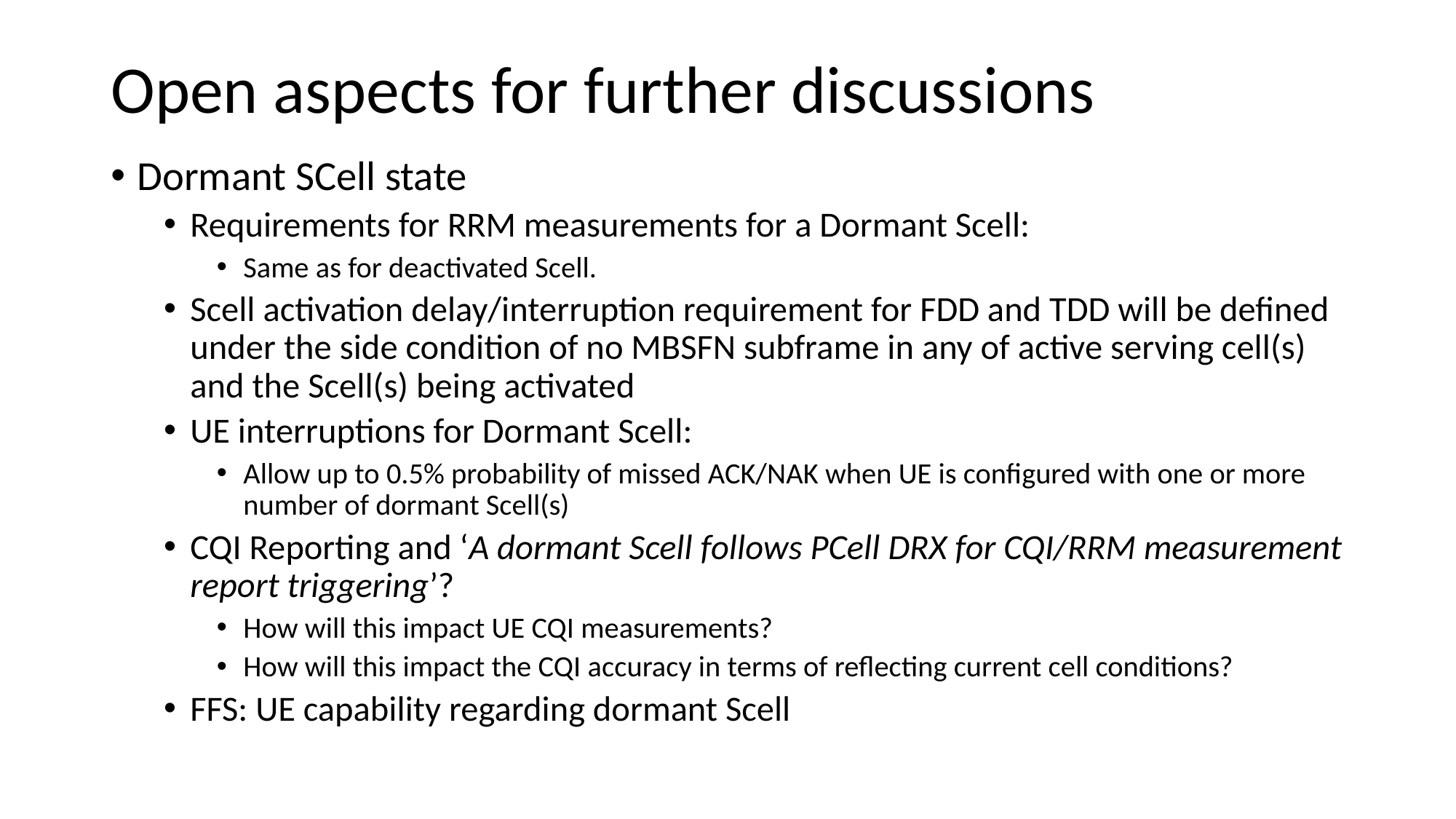

# Open aspects for further discussions
Dormant SCell state
Requirements for RRM measurements for a Dormant Scell:
Same as for deactivated Scell.
Scell activation delay/interruption requirement for FDD and TDD will be defined under the side condition of no MBSFN subframe in any of active serving cell(s) and the Scell(s) being activated
UE interruptions for Dormant Scell:
Allow up to 0.5% probability of missed ACK/NAK when UE is configured with one or more number of dormant Scell(s)
CQI Reporting and ‘A dormant Scell follows PCell DRX for CQI/RRM measurement report triggering’?
How will this impact UE CQI measurements?
How will this impact the CQI accuracy in terms of reflecting current cell conditions?
FFS: UE capability regarding dormant Scell